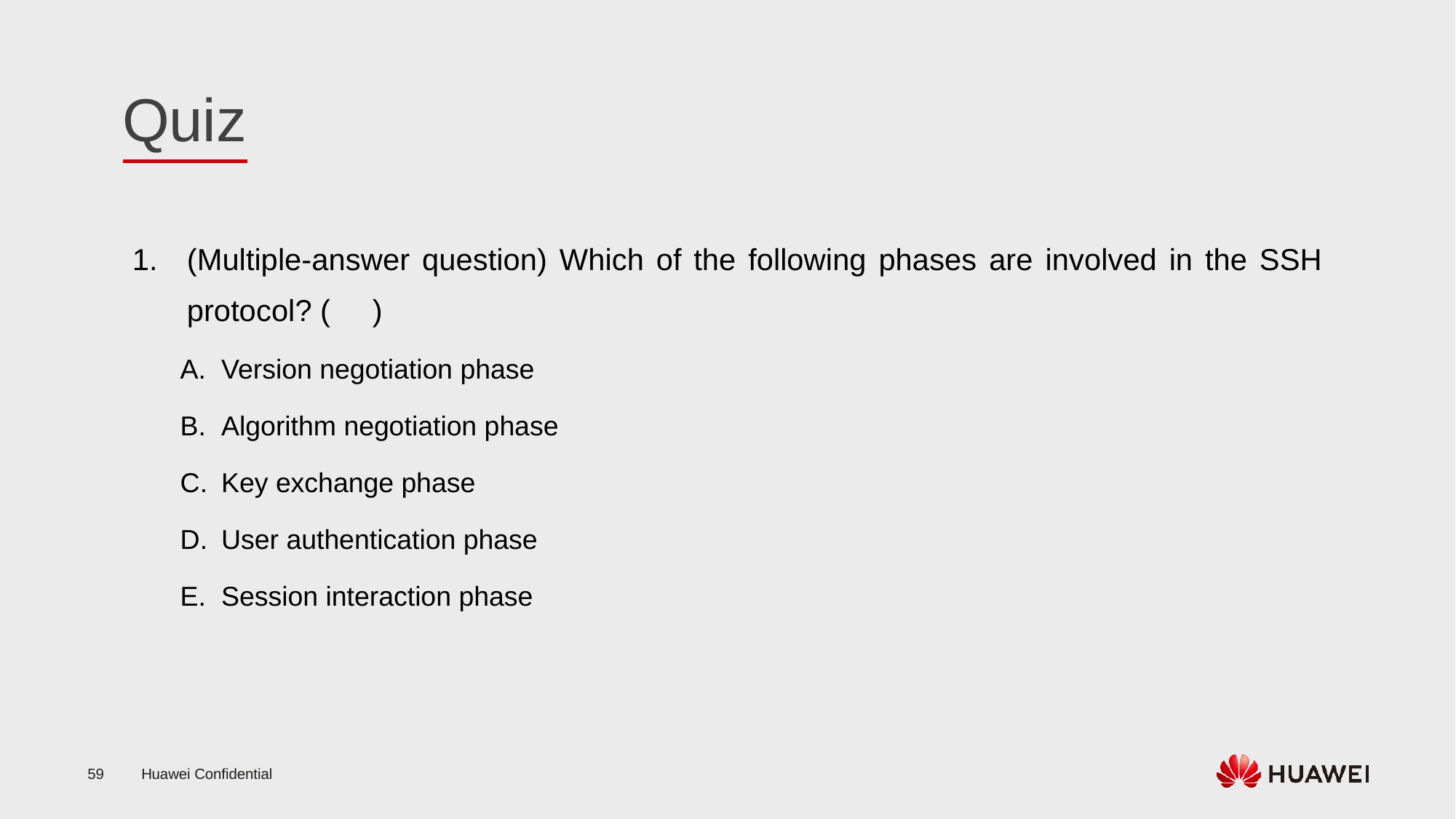

(Multiple-answer question) Which of the following phases are involved in the SSH protocol? (     )
Version negotiation phase
Algorithm negotiation phase
Key exchange phase
User authentication phase
Session interaction phase